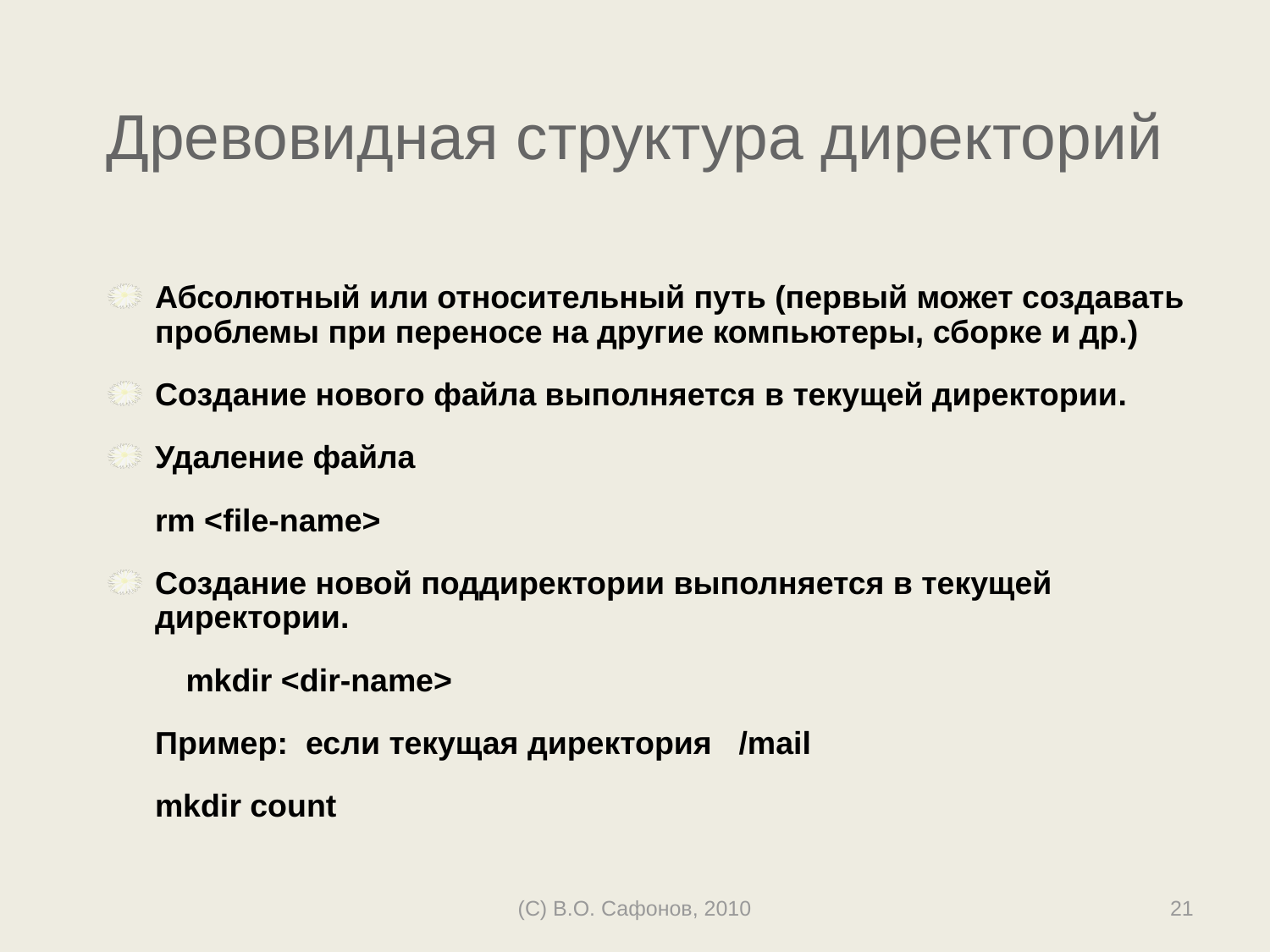

# Древовидная структура директорий
Абсолютный или относительный путь (первый может создавать проблемы при переносе на другие компьютеры, сборке и др.)
Создание нового файла выполняется в текущей директории.
Удаление файла
		rm <file-name>
Создание новой поддиректории выполняется в текущей директории.
		mkdir <dir-name>
	Пример:  если текущая директория   /mail
		mkdir count

(C) В.О. Сафонов, 2010
21